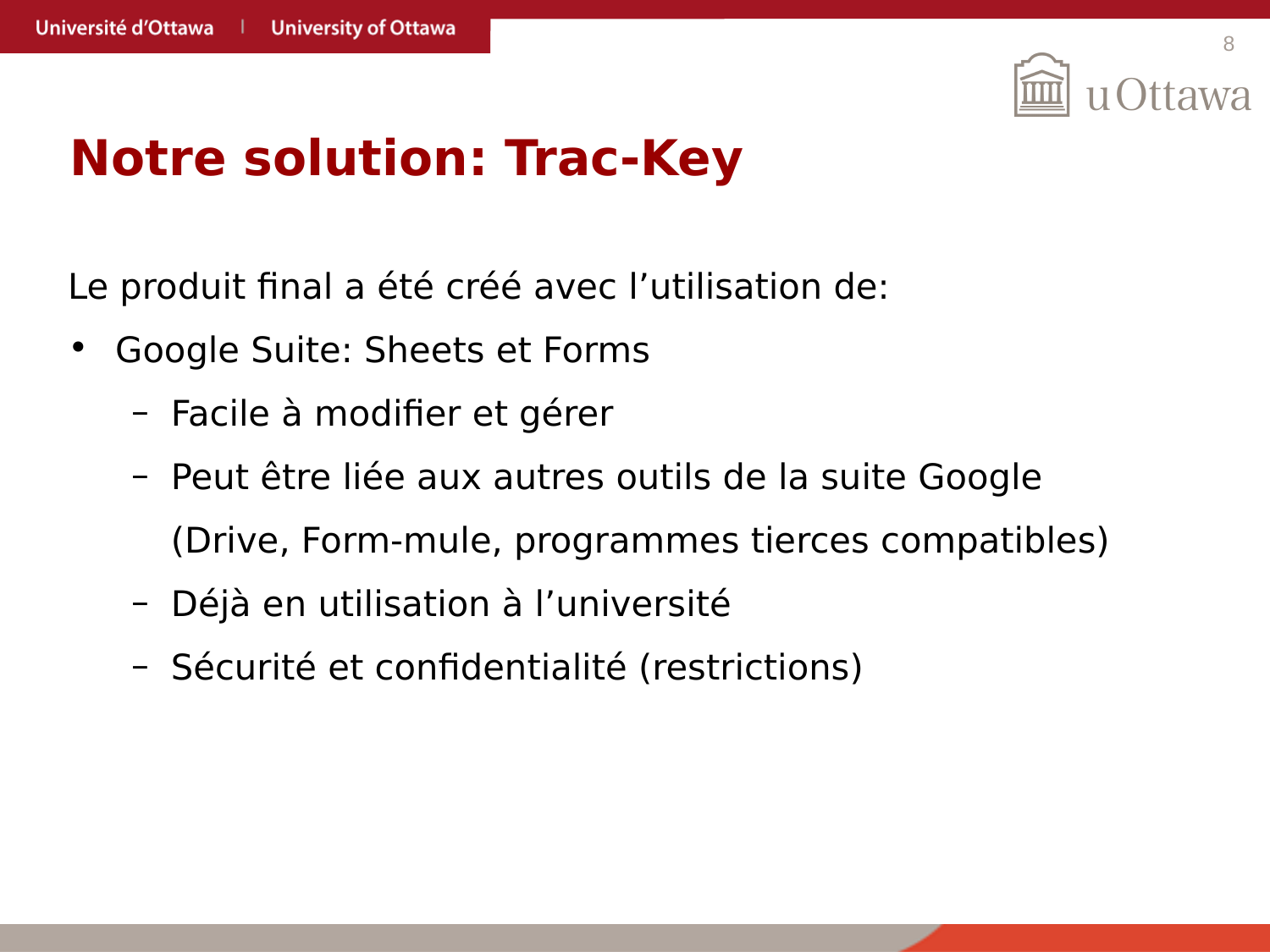

# Notre solution: Trac-Key
Le produit final a été créé avec l’utilisation de:
Google Suite: Sheets et Forms
Facile à modifier et gérer
Peut être liée aux autres outils de la suite Google (Drive, Form-mule, programmes tierces compatibles)
Déjà en utilisation à l’université
Sécurité et confidentialité (restrictions)